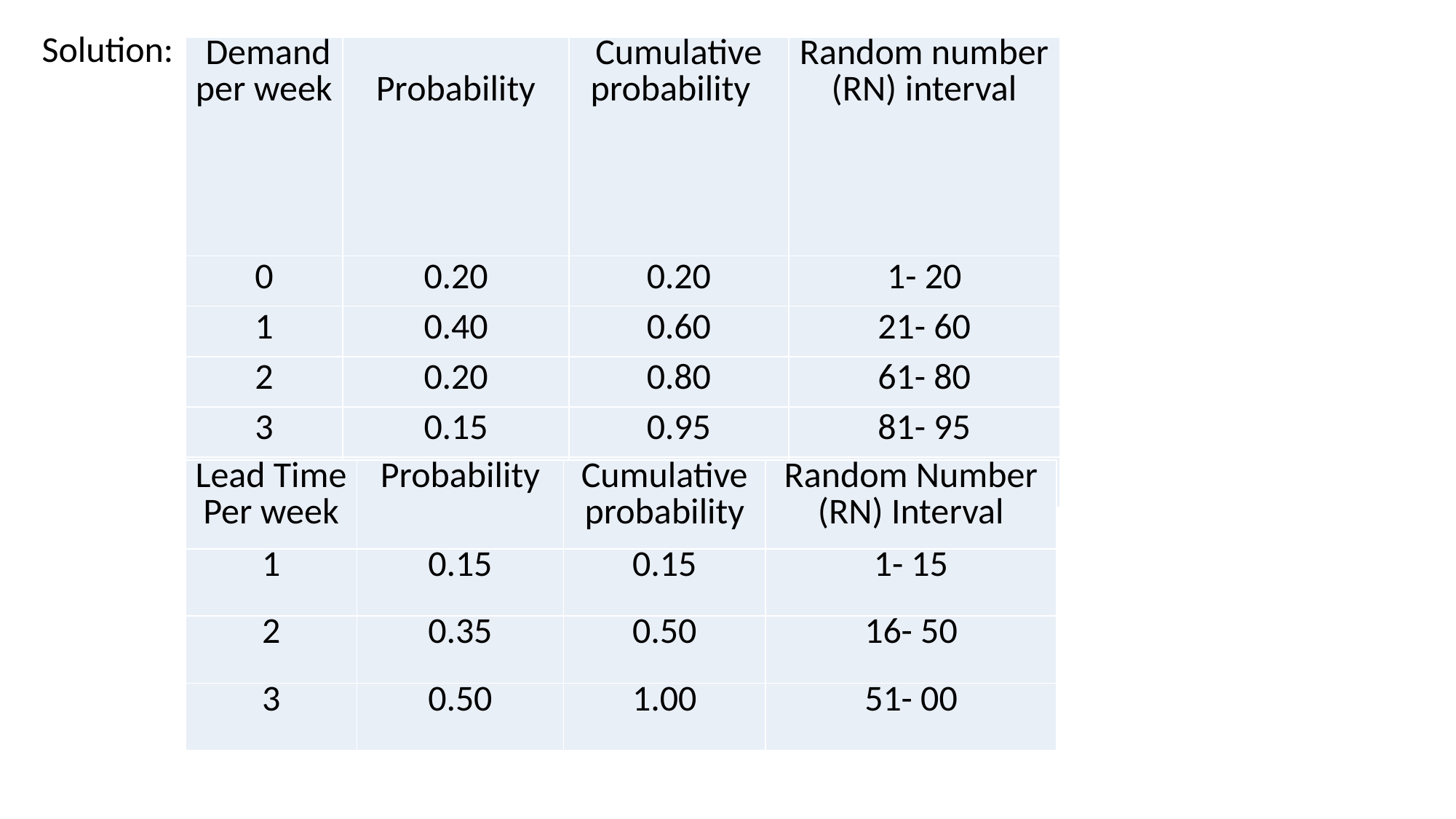

Solution:
| Demand per week | Probability | Cumulative probability | Random number (RN) interval |
| --- | --- | --- | --- |
| 0 | 0.20 | 0.20 | 1- 20 |
| 1 | 0.40 | 0.60 | 21- 60 |
| 2 | 0.20 | 0.80 | 61- 80 |
| 3 | 0.15 | 0.95 | 81- 95 |
| 4 | 0.05 | 1.00 | 96-00 |
| Lead Time Per week | Probability | Cumulative probability | Random Number (RN) Interval |
| --- | --- | --- | --- |
| 1 | 0.15 | 0.15 | 1- 15 |
| 2 | 0.35 | 0.50 | 16- 50 |
| 3 | 0.50 | 1.00 | 51- 00 |